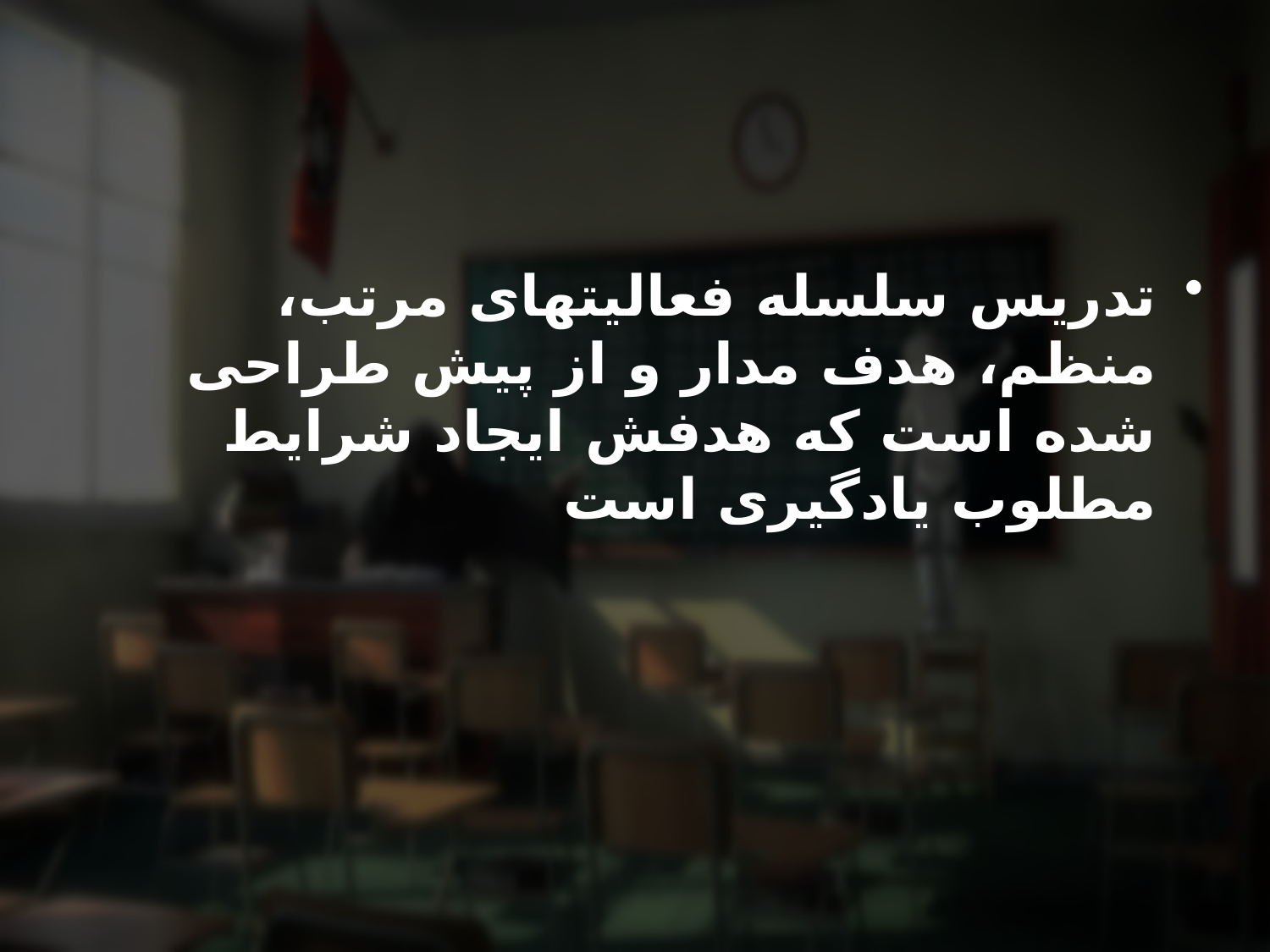

تدریس سلسله فعالیتهای مرتب، منظم، هدف مدار و از پیش طراحی شده است که هدفش ایجاد شرایط مطلوب یادگیری است